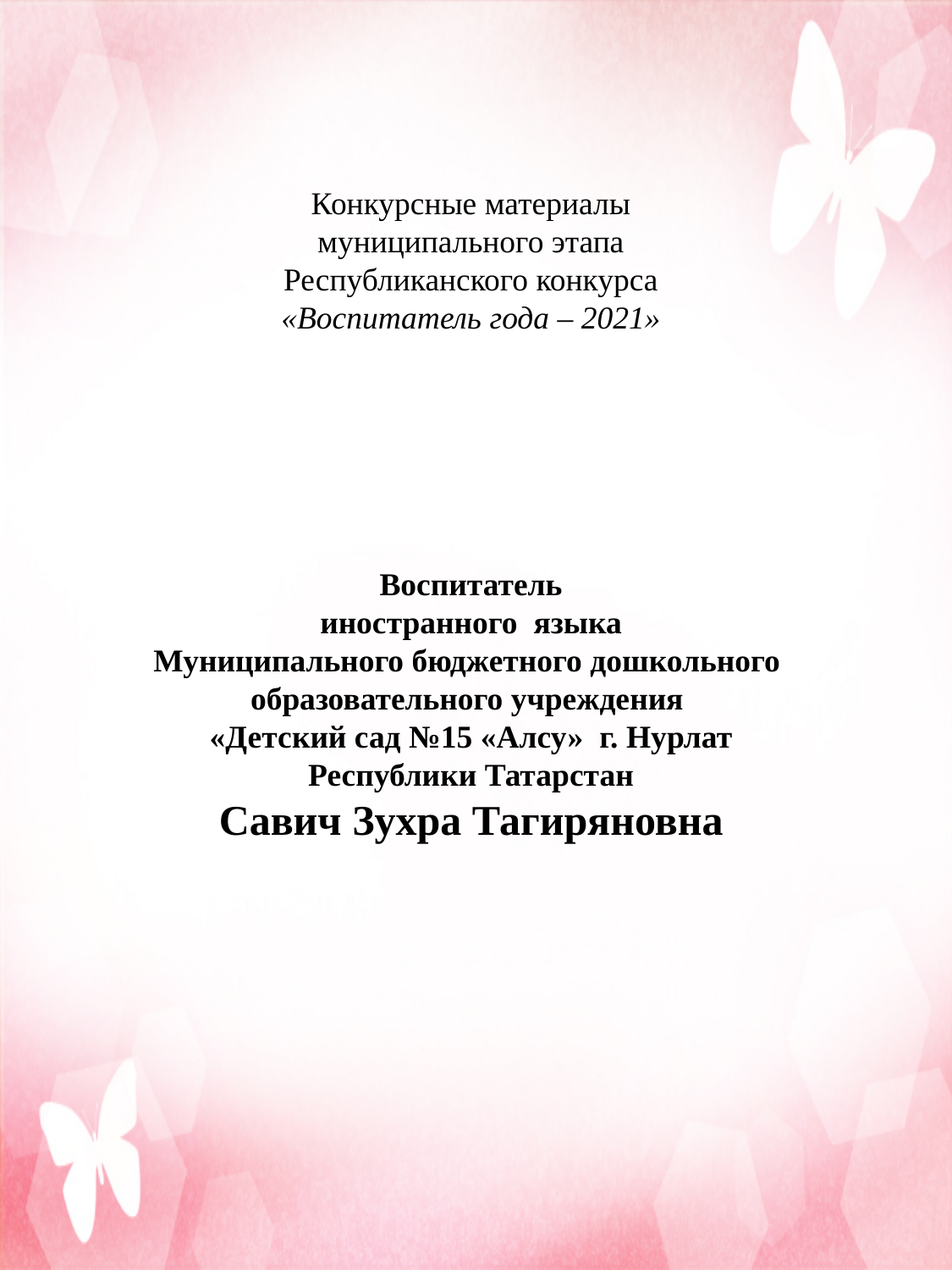

Конкурсные материалы
муниципального этапа
Республиканского конкурса
«Воспитатель года – 2021»

Воспитатель
иностранного  языка
Муниципального бюджетного дошкольного
образовательного учреждения
«Детский сад №15 «Алсу»  г. Нурлат
Республики Татарстан
Савич Зухра Тагиряновна